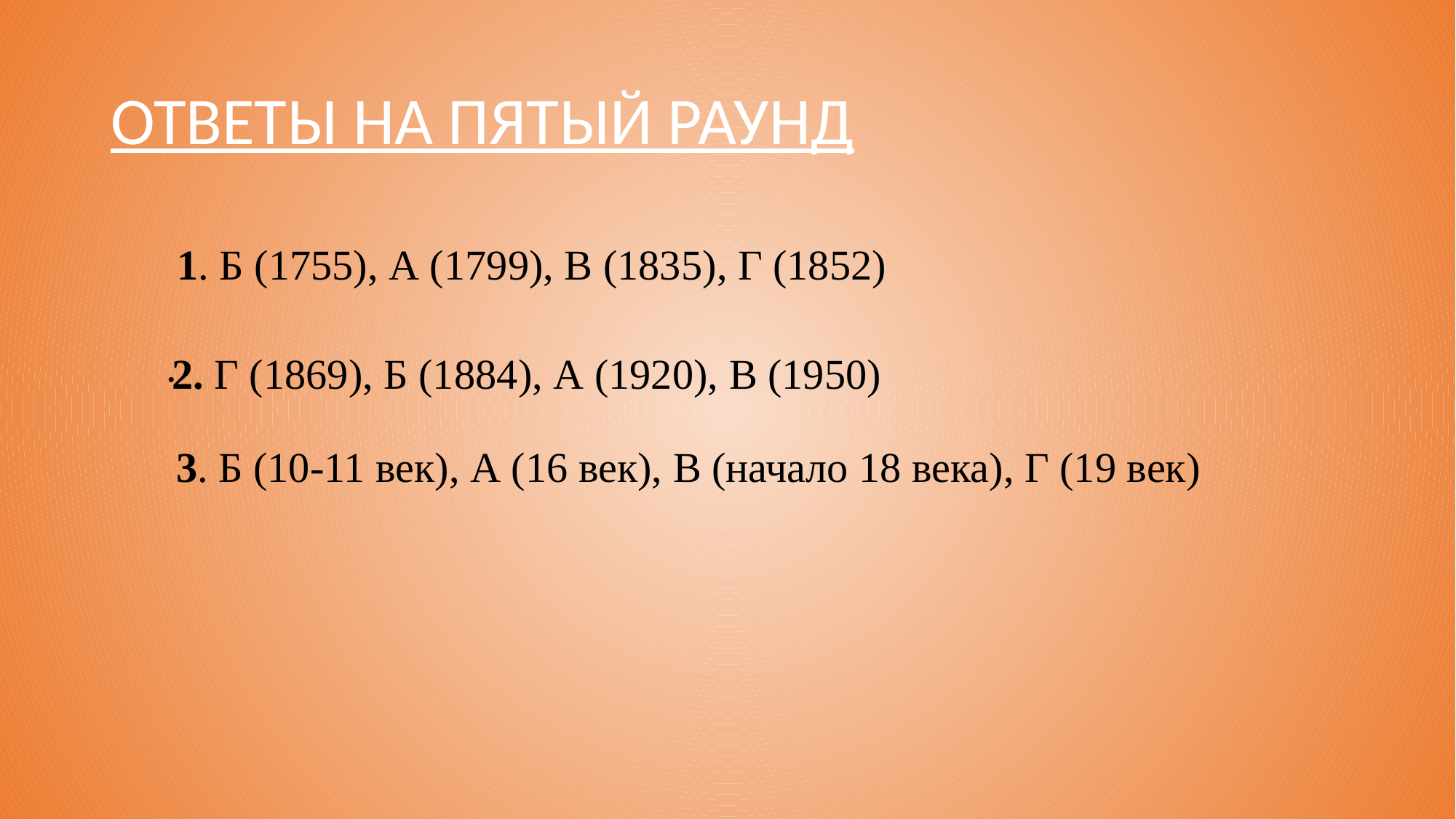

# ОТВЕТЫ НА ПЯТЫЙ РАУНД

 1. Б (1755), А (1799), В (1835), Г (1852)

.
   2. Г (1869), Б (1884), А (1920), В (1950)
3. Б (10-11 век), А (16 век), В (начало 18 века), Г (19 век)